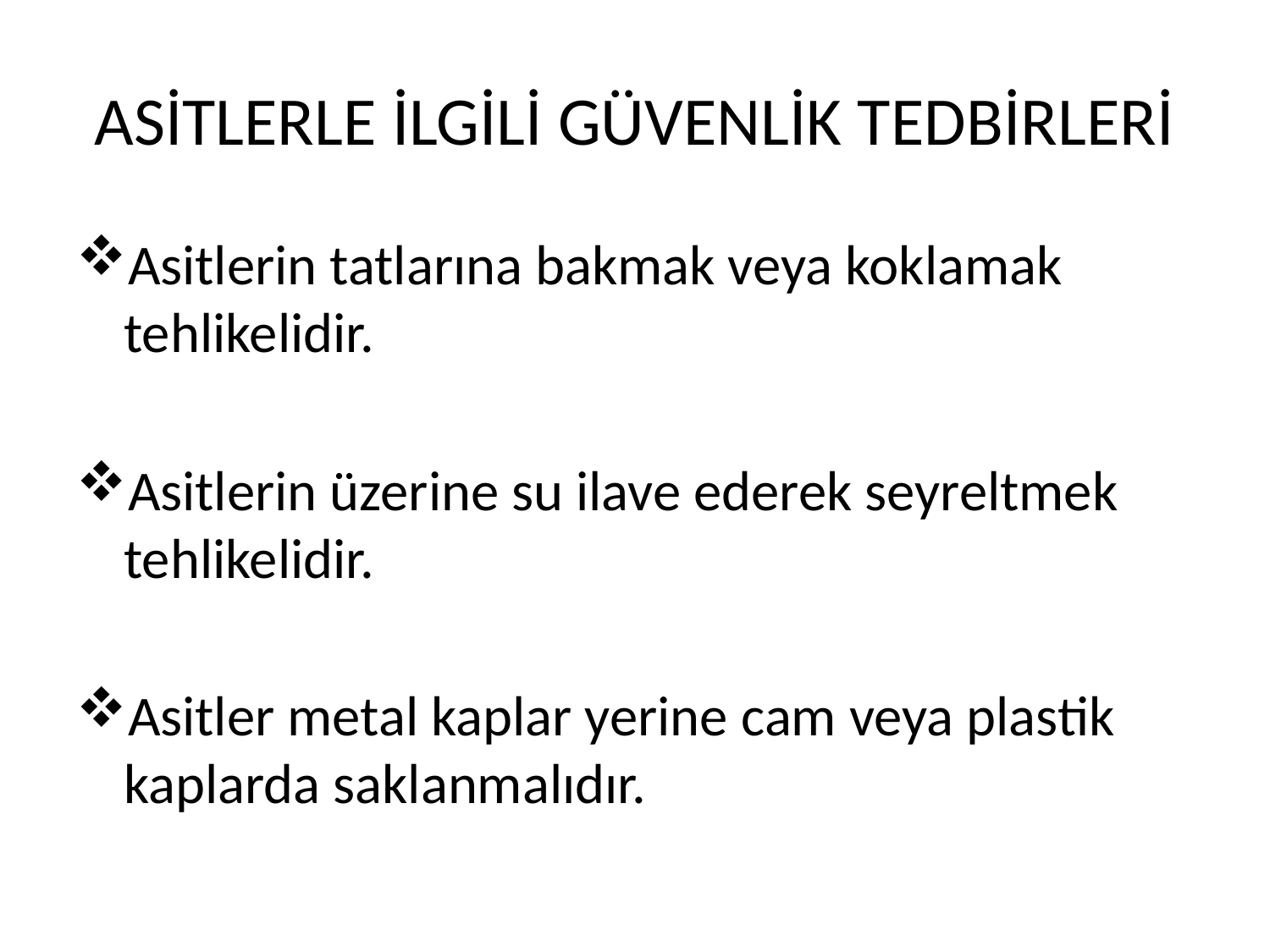

# ASİTLERLE İLGİLİ GÜVENLİK TEDBİRLERİ
Asitlerin tatlarına bakmak veya koklamak tehlikelidir.

Asitlerin üzerine su ilave ederek seyreltmek tehlikelidir.

Asitler metal kaplar yerine cam veya plastik kaplarda saklanmalıdır.